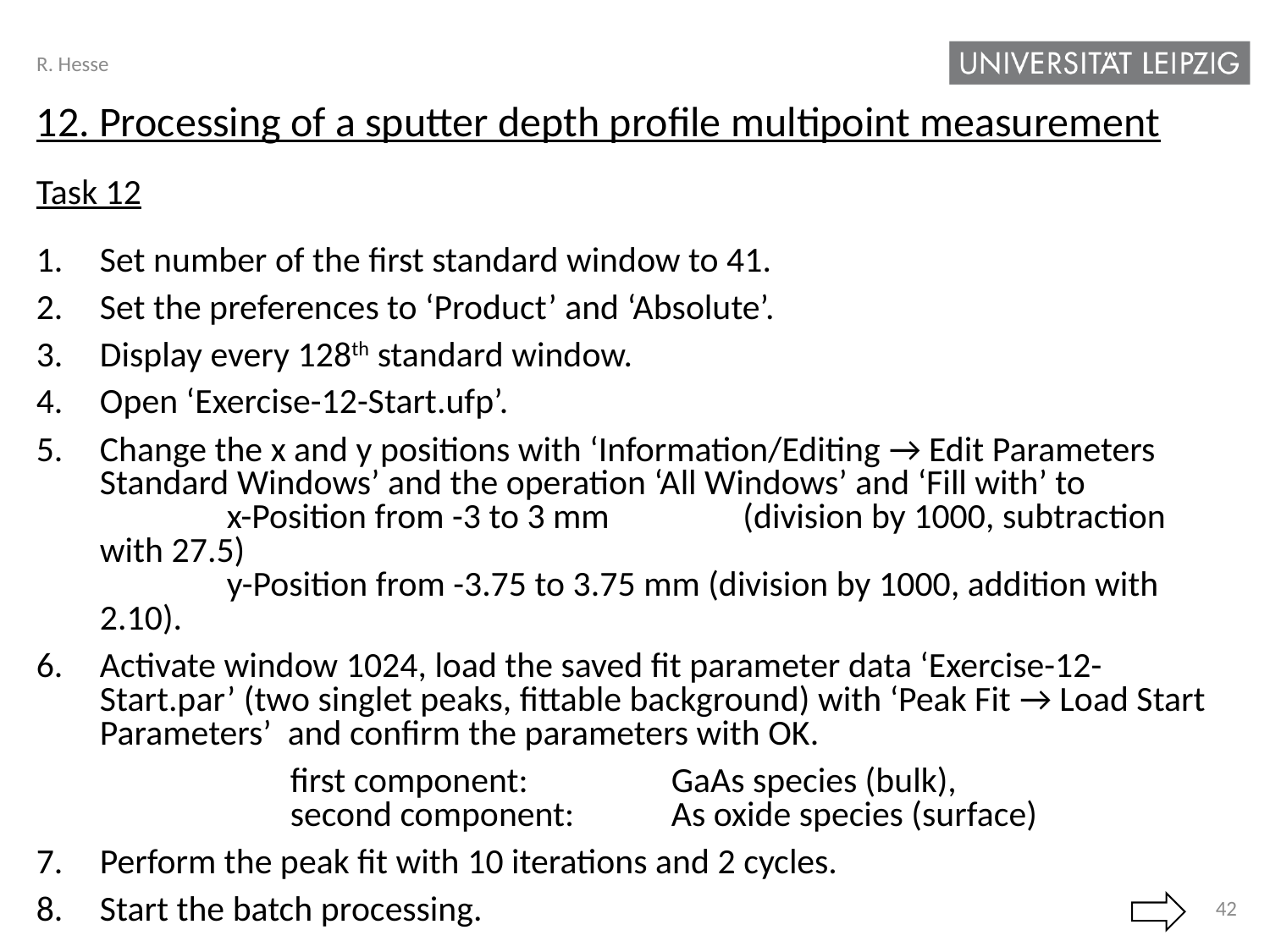

R. Hesse
12. Processing of a sputter depth profile multipoint measurement
Task 12

Set number of the first standard window to 41.

Set the preferences to ‘Product’ and ‘Absolute’.

Display every 128th standard window.

Open ‘Exercise-12-Start.ufp’.

Change the x and y positions with ‘Information/Editing → Edit Parameters Standard Windows’ and the operation ‘All Windows’ and ‘Fill with’ to
	x-Position from -3 to 3 mm	 (division by 1000, subtraction with 27.5)
	y-Position from -3.75 to 3.75 mm (division by 1000, addition with 2.10).

Activate window 1024, load the saved fit parameter data ‘Exercise-12-Start.par’ (two singlet peaks, fittable background) with ‘Peak Fit → Load Start Parameters’  and confirm the parameters with OK.

		first component:		GaAs species (bulk),
		second component:	As oxide species (surface)

Perform the peak fit with 10 iterations and 2 cycles.

Start the batch processing.
42